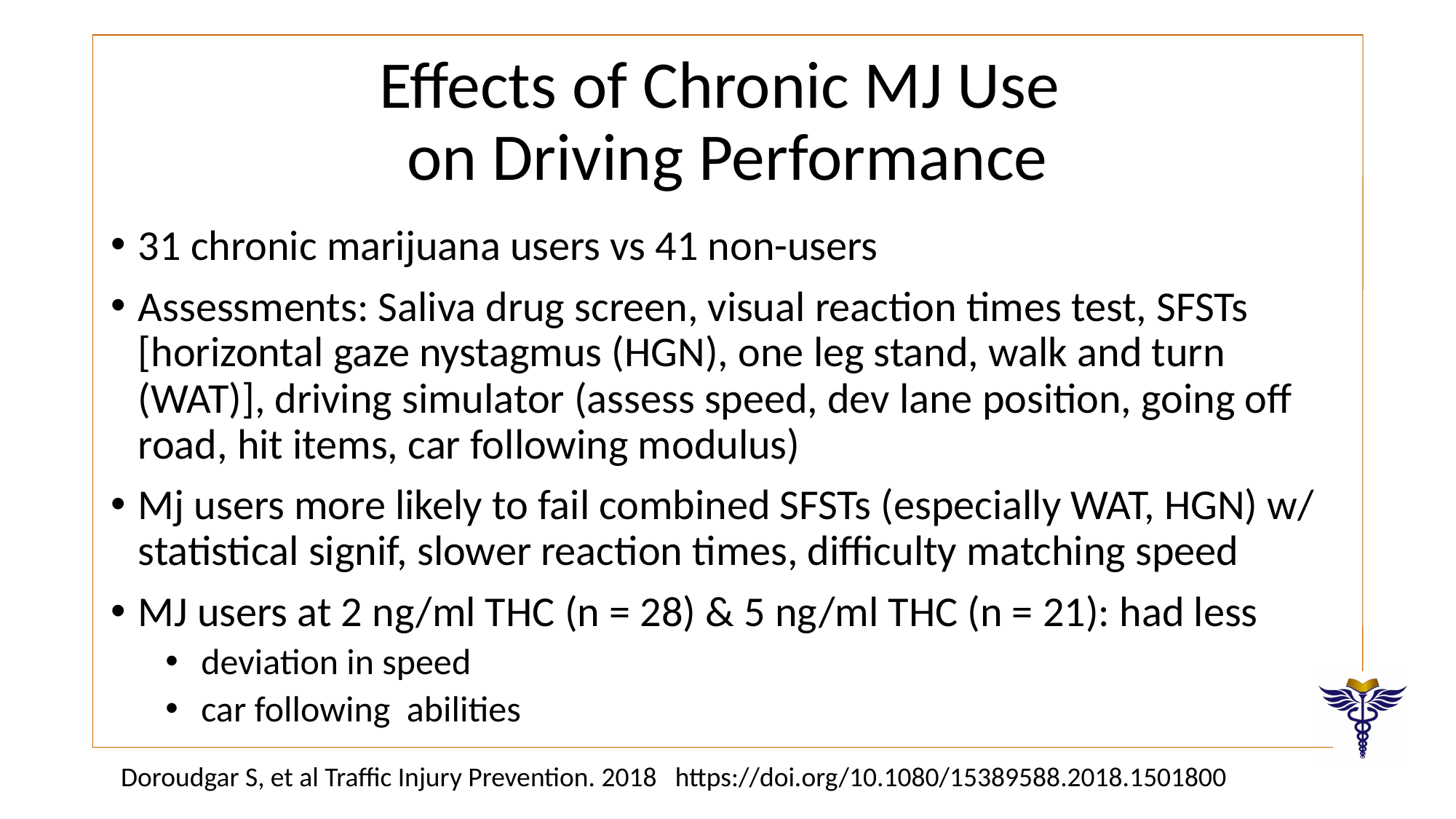

# Effects of Chronic MJ Use on Driving Performance
31 chronic marijuana users vs 41 non-users
Assessments: Saliva drug screen, visual reaction times test, SFSTs [horizontal gaze nystagmus (HGN), one leg stand, walk and turn (WAT)], driving simulator (assess speed, dev lane position, going off road, hit items, car following modulus)
Mj users more likely to fail combined SFSTs (especially WAT, HGN) w/ statistical signif, slower reaction times, difficulty matching speed
MJ users at 2 ng/ml THC (n = 28) & 5 ng/ml THC (n = 21): had less
 deviation in speed
 car following  abilities
Doroudgar S, et al Traffic Injury Prevention. 2018   https://doi.org/10.1080/15389588.2018.1501800